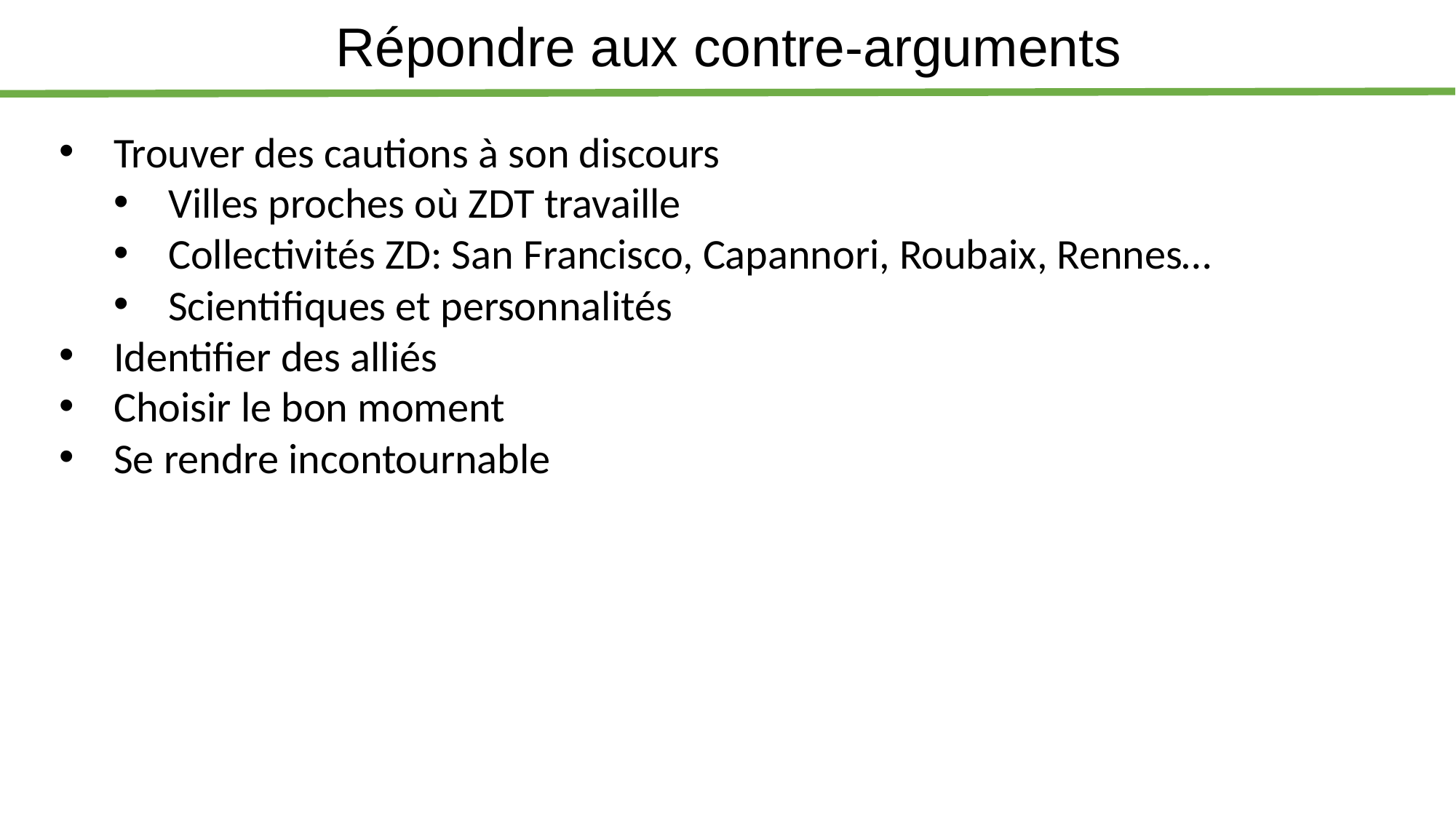

Répondre aux contre-arguments
Trouver des cautions à son discours
Villes proches où ZDT travaille
Collectivités ZD: San Francisco, Capannori, Roubaix, Rennes…
Scientifiques et personnalités
Identifier des alliés
Choisir le bon moment
Se rendre incontournable